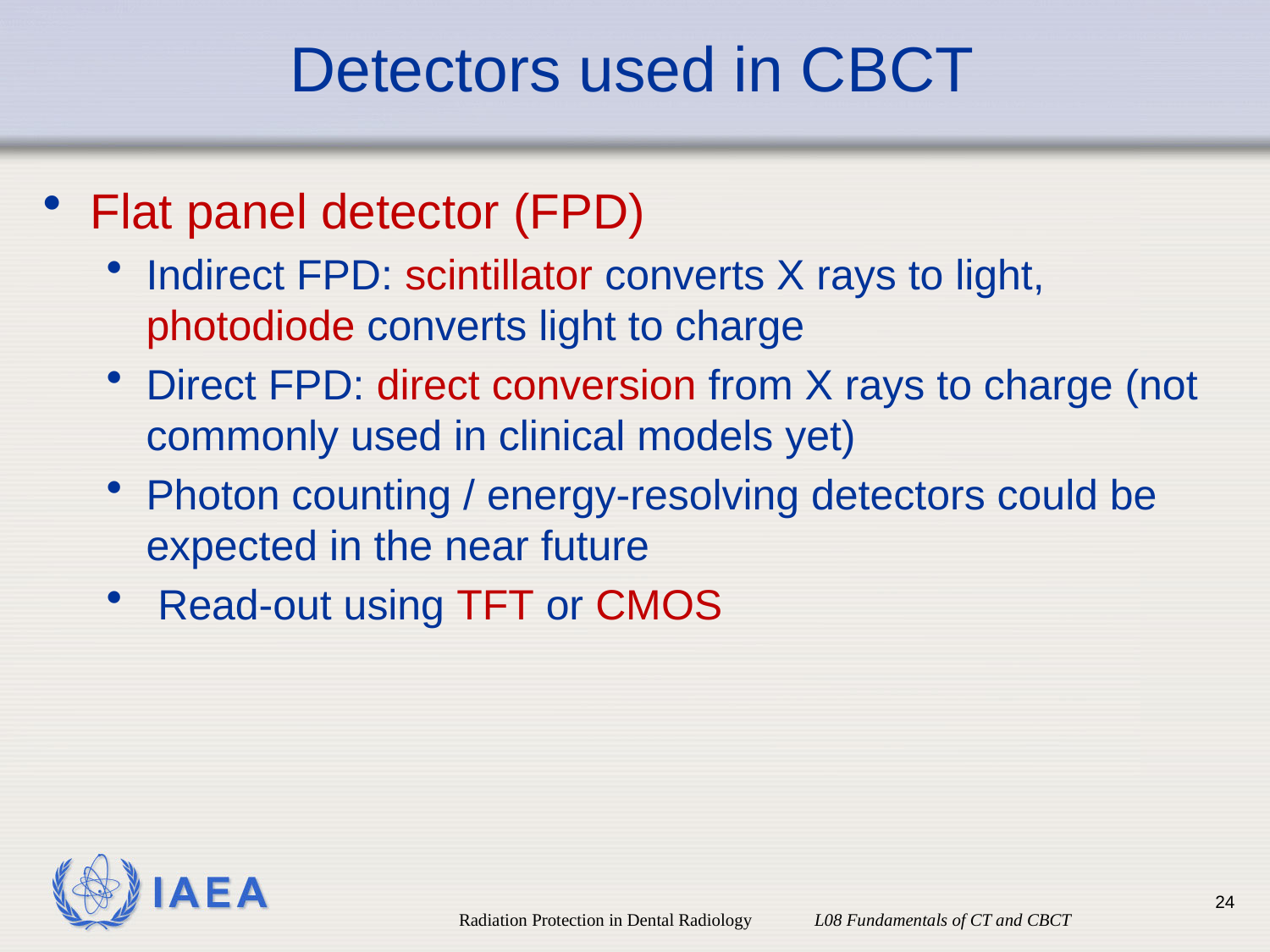

# Detectors used in CBCT
Flat panel detector (FPD)
Indirect FPD: scintillator converts X rays to light, photodiode converts light to charge
Direct FPD: direct conversion from X rays to charge (not commonly used in clinical models yet)
Photon counting / energy-resolving detectors could be expected in the near future
 Read-out using TFT or CMOS

24
Radiation Protection in Dental Radiology              L08 Fundamentals of CT and CBCT